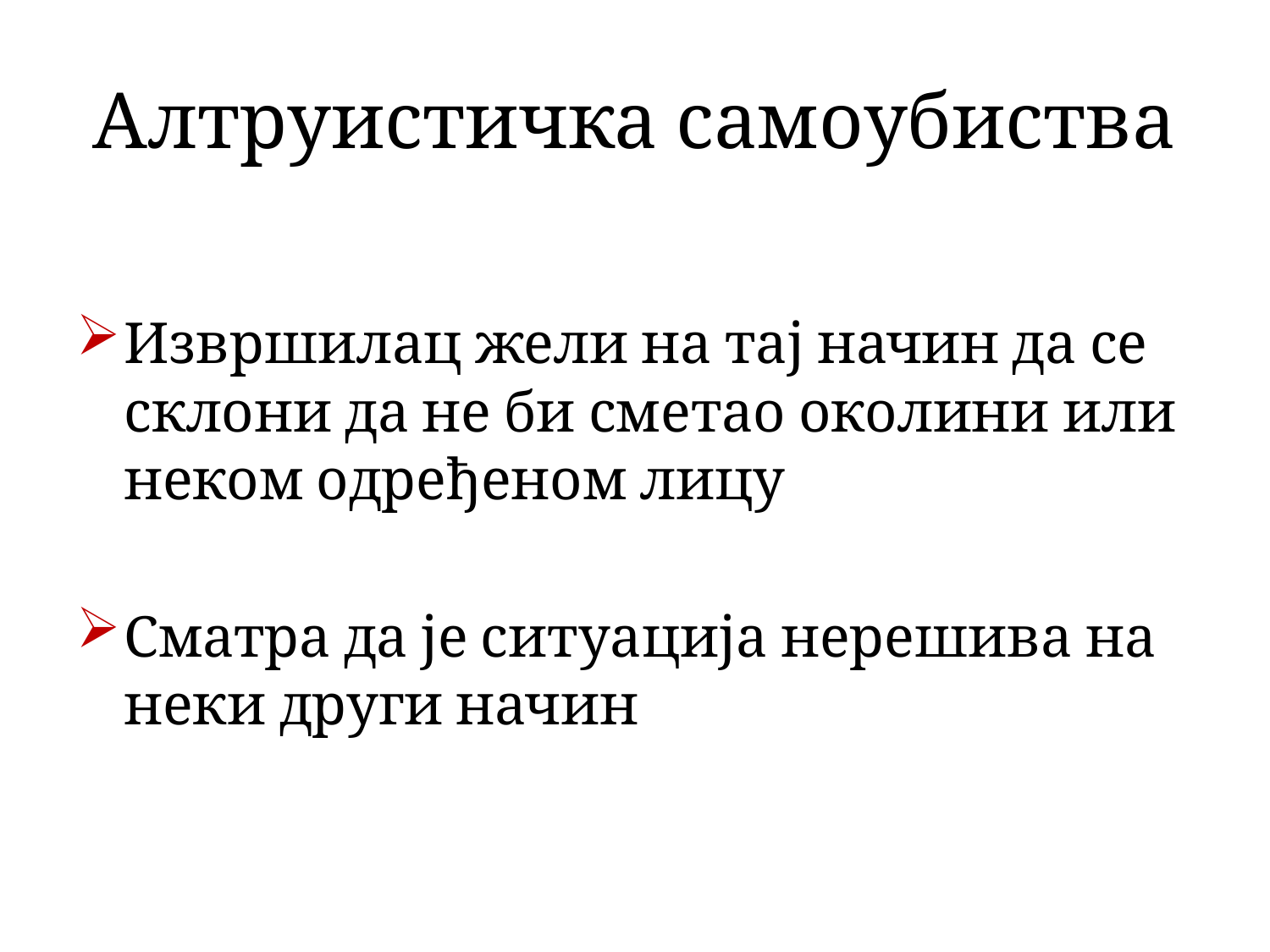

# Алтруистичка самоубиства

Извршилац жели на тај начин да се склони да не би сметао околини или неком одређеном лицу

Сматра да је ситуација нерешива на неки други начин